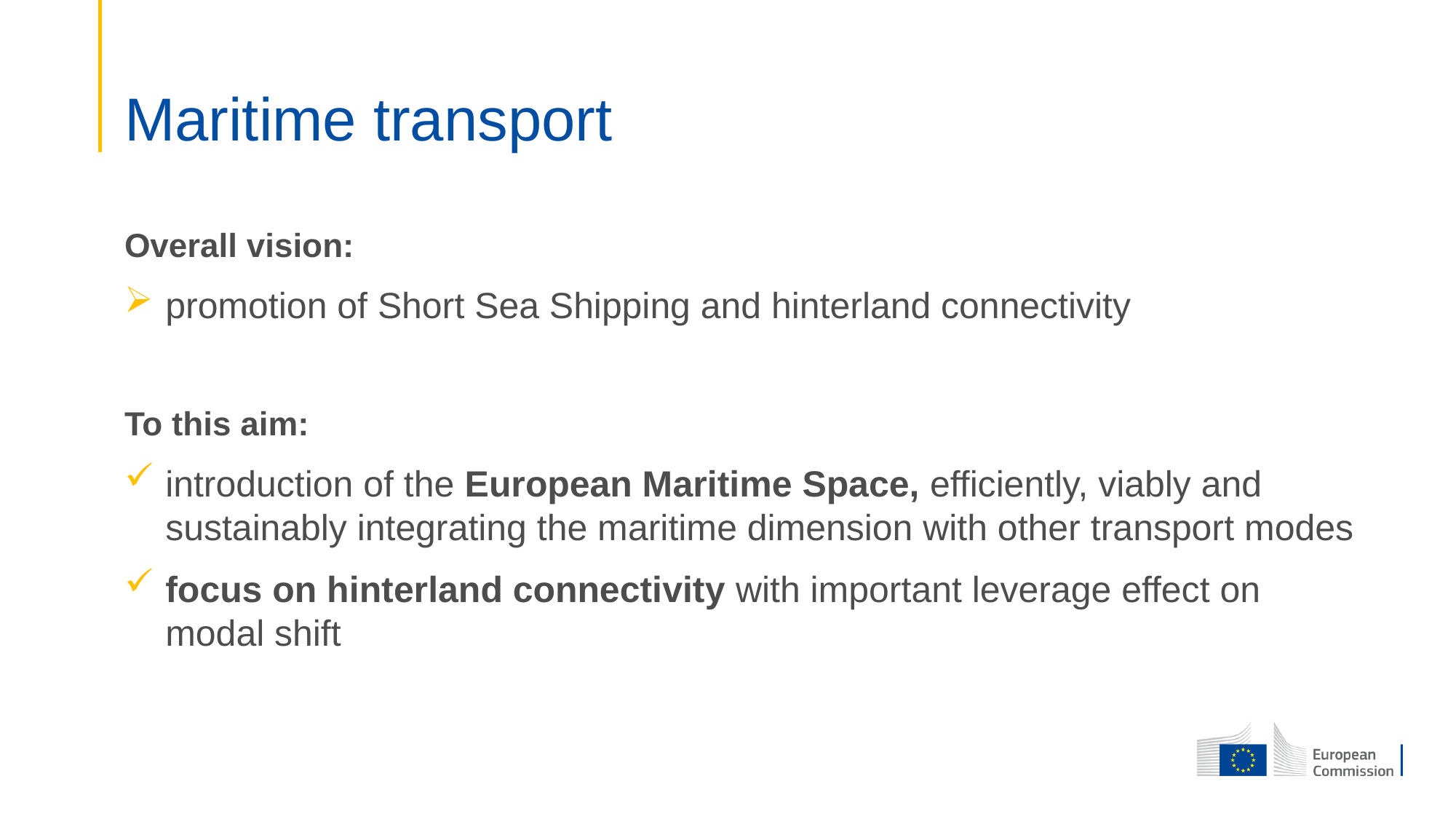

# Maritime transport
Overall vision:
promotion of Short Sea Shipping and hinterland connectivity

To this aim:
introduction of the European Maritime Space, efficiently, viably and sustainably integrating the maritime dimension with other transport modes
focus on hinterland connectivity with important leverage effect on modal shift